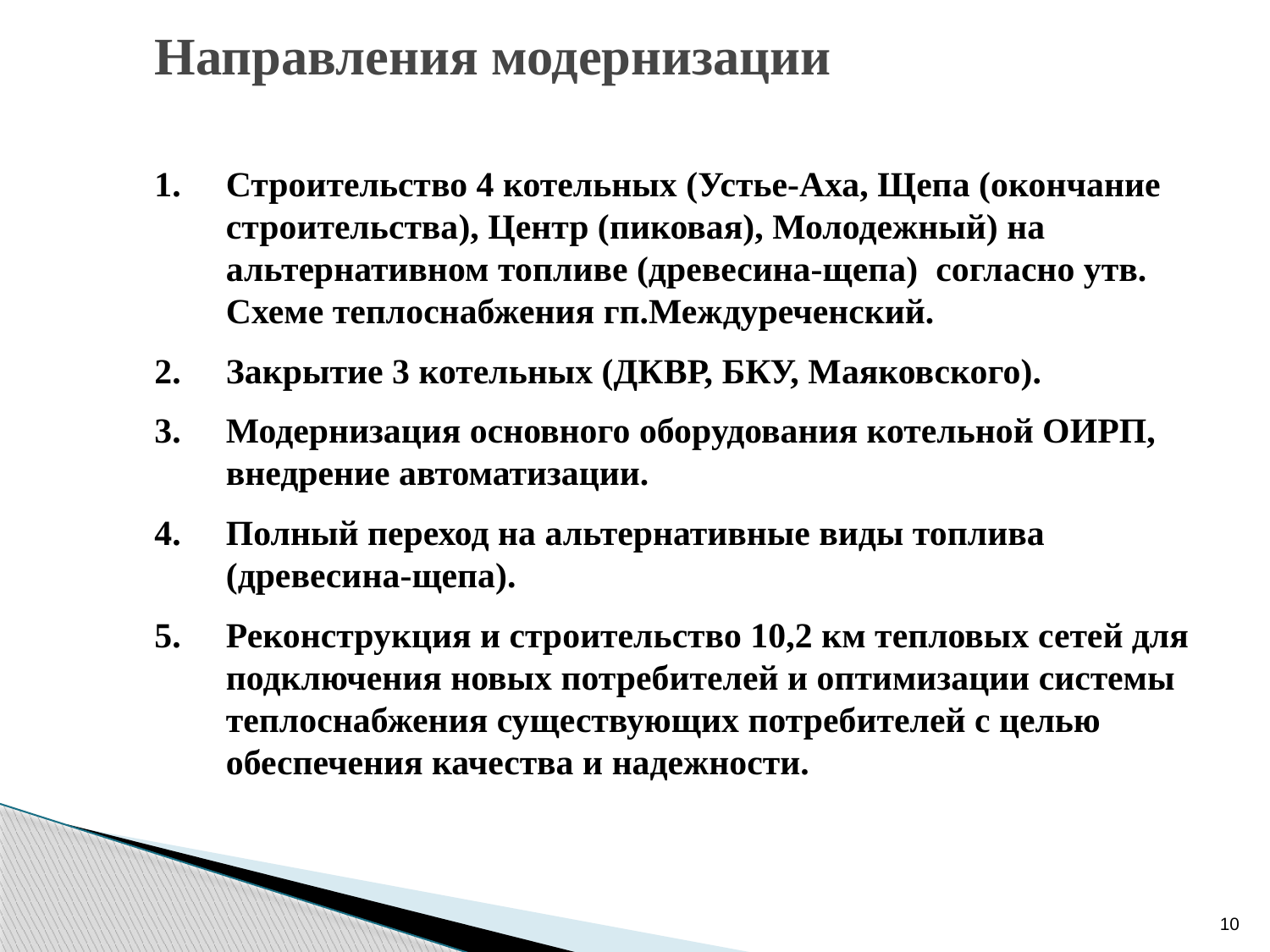

Направления модернизации
Строительство 4 котельных (Устье-Аха, Щепа (окончание строительства), Центр (пиковая), Молодежный) на альтернативном топливе (древесина-щепа)  согласно утв. Схеме теплоснабжения гп.Междуреченский.
Закрытие 3 котельных (ДКВР, БКУ, Маяковского).
Модернизация основного оборудования котельной ОИРП, внедрение автоматизации.
Полный переход на альтернативные виды топлива (древесина-щепа).
Реконструкция и строительство 10,2 км тепловых сетей для подключения новых потребителей и оптимизации системы теплоснабжения существующих потребителей с целью обеспечения качества и надежности.
10